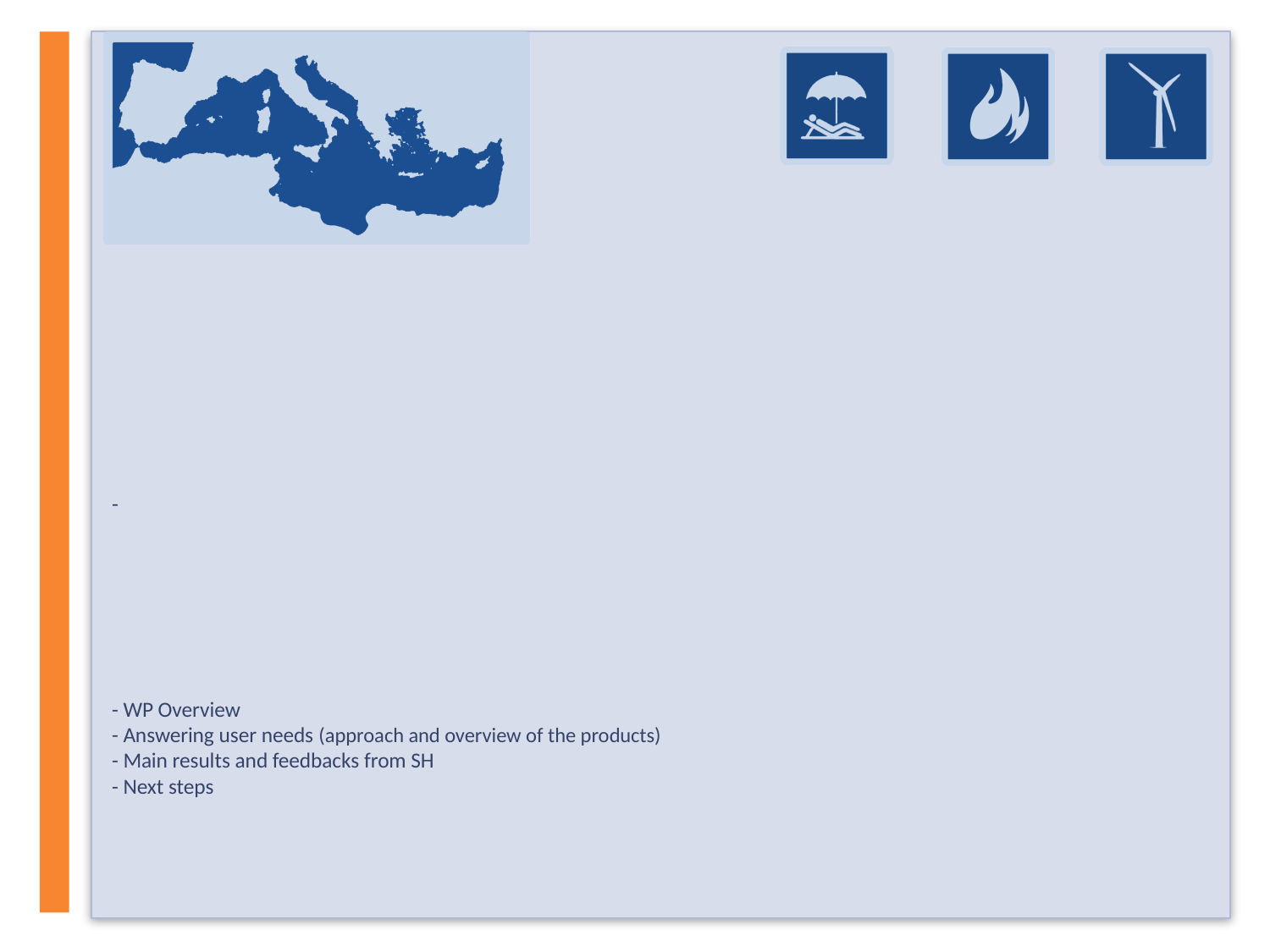

# - - WP Overview - Answering user needs (approach and overview of the products) - Main results and feedbacks from SH - Next steps